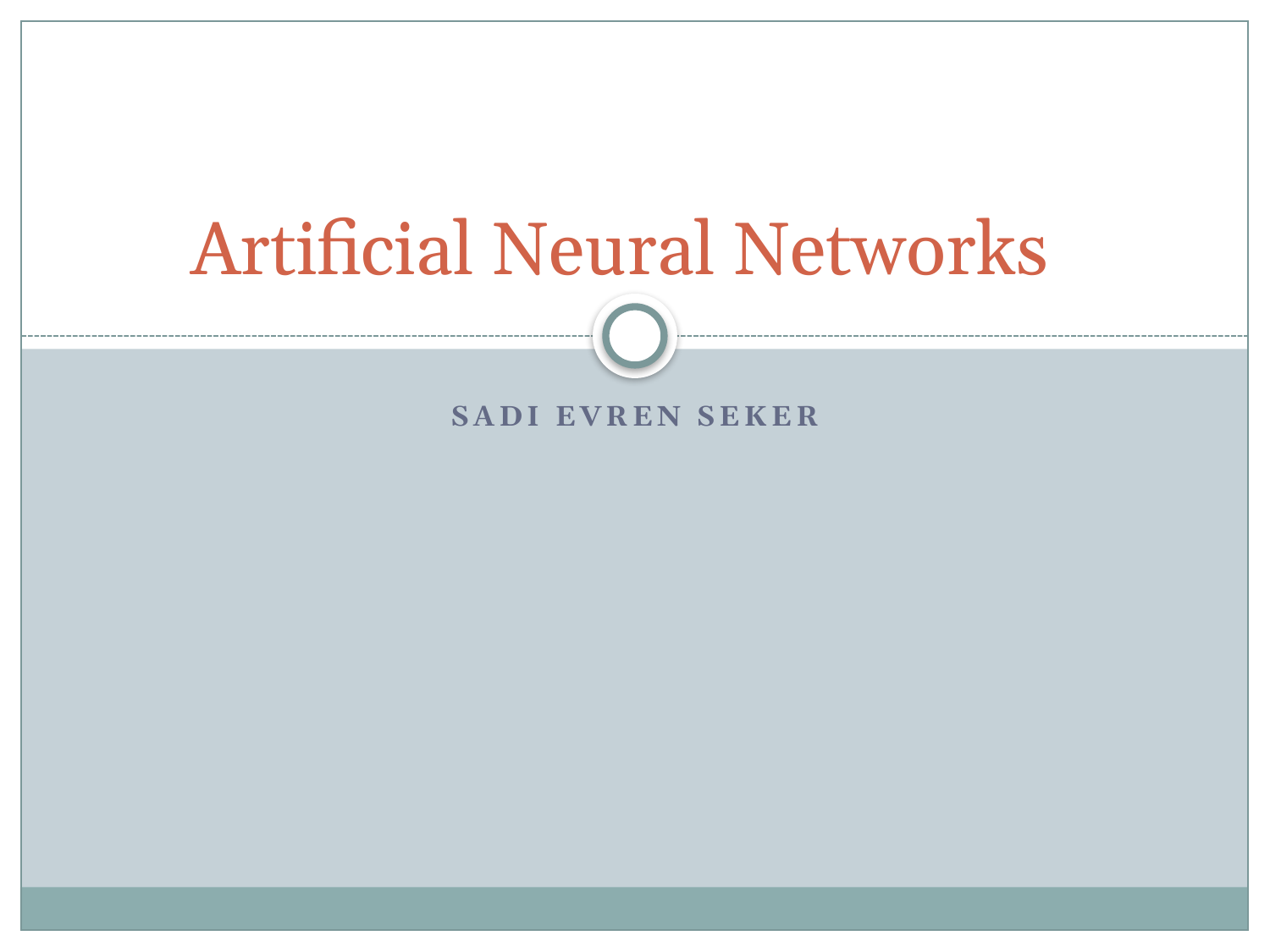

# Artificial Neural Networks
Sadi Evren SEKER